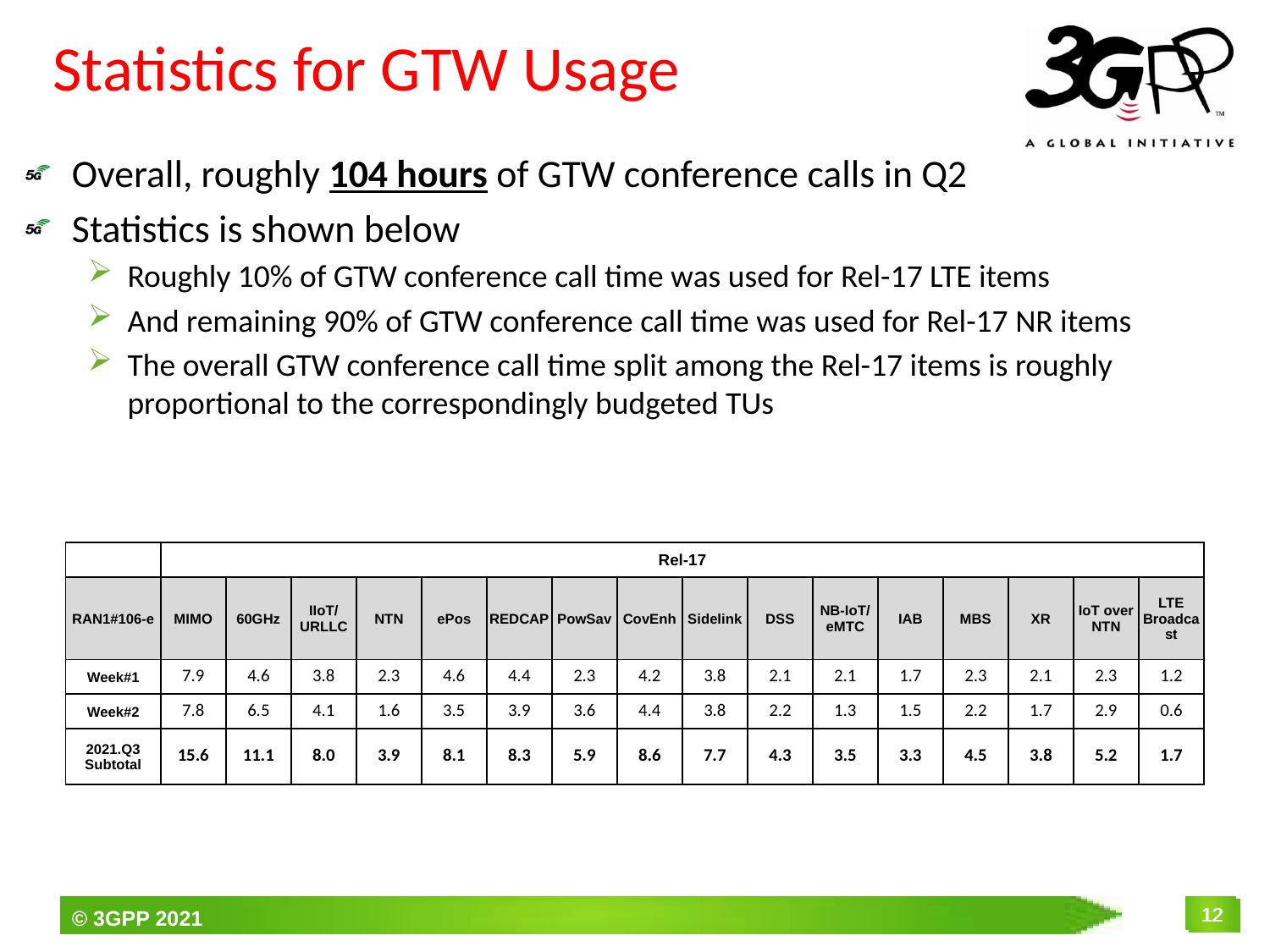

# Statistics for GTW Usage
Overall, roughly 104 hours of GTW conference calls in Q2
Statistics is shown below
Roughly 10% of GTW conference call time was used for Rel-17 LTE items
And remaining 90% of GTW conference call time was used for Rel-17 NR items
The overall GTW conference call time split among the Rel-17 items is roughly proportional to the correspondingly budgeted TUs

|  | Rel-17 |  |  |  |  |  |  |  |  |  |  |  |  |  |  |  |
| --- | --- | --- | --- | --- | --- | --- | --- | --- | --- | --- | --- | --- | --- | --- | --- | --- |
| RAN1#106-e | MIMO | 60GHz | IIoT/ URLLC | NTN | ePos | REDCAP | PowSav | CovEnh | Sidelink | DSS | NB-IoT/ eMTC | IAB | MBS | XR | IoT over NTN | LTE Broadcast |
| Week#1 | 7.9 | 4.6 | 3.8 | 2.3 | 4.6 | 4.4 | 2.3 | 4.2 | 3.8 | 2.1 | 2.1 | 1.7 | 2.3 | 2.1 | 2.3 | 1.2 |
| Week#2 | 7.8 | 6.5 | 4.1 | 1.6 | 3.5 | 3.9 | 3.6 | 4.4 | 3.8 | 2.2 | 1.3 | 1.5 | 2.2 | 1.7 | 2.9 | 0.6 |
| 2021.Q3 Subtotal | 15.6 | 11.1 | 8.0 | 3.9 | 8.1 | 8.3 | 5.9 | 8.6 | 7.7 | 4.3 | 3.5 | 3.3 | 4.5 | 3.8 | 5.2 | 1.7 |
12